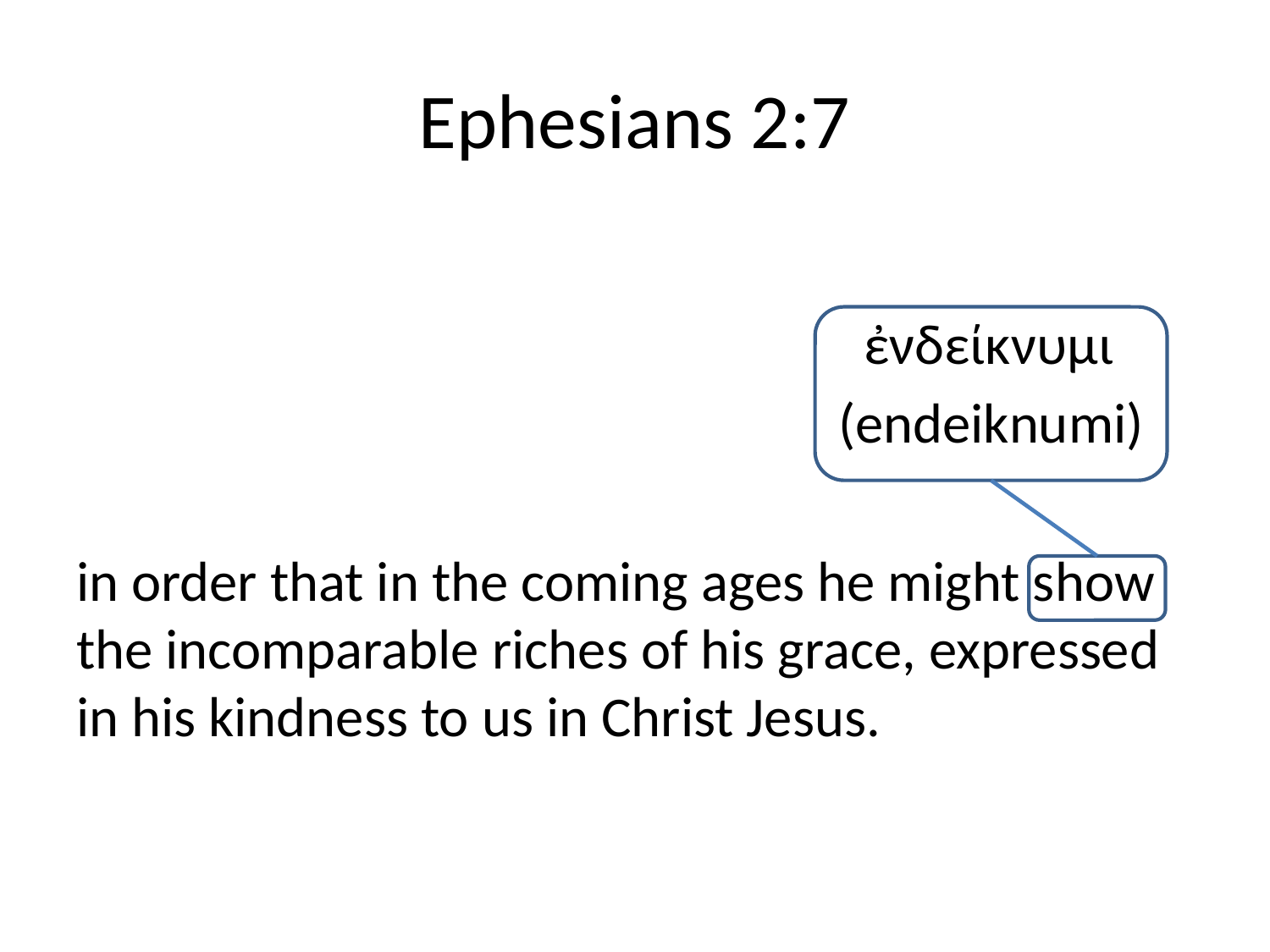

# Ephesians 2:7

						  ἐνδείκνυμι
						(endeiknumi)

in order that in the coming ages he might show the incomparable riches of his grace, expressed in his kindness to us in Christ Jesus.